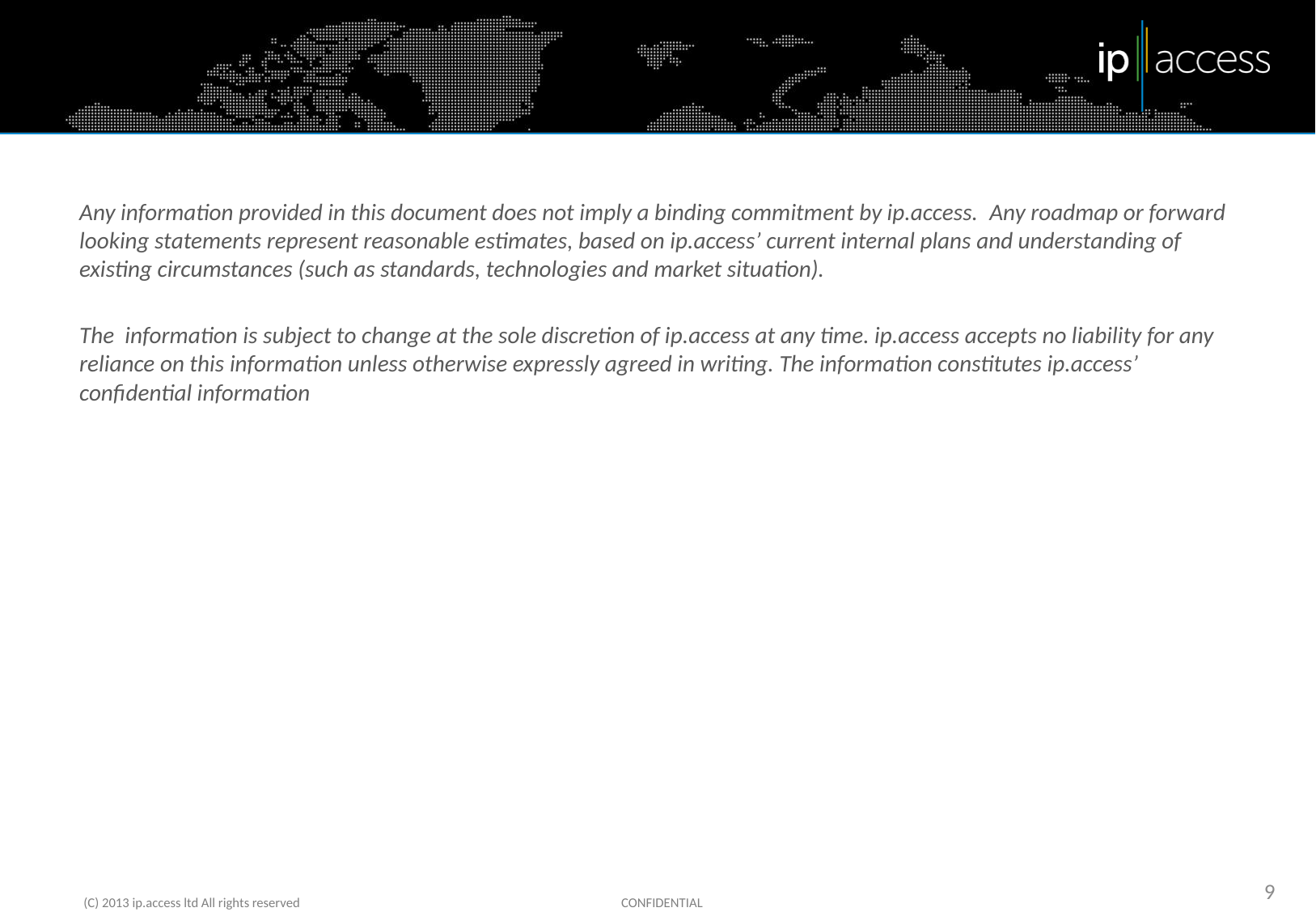

#
Any information provided in this document does not imply a binding commitment by ip.access.  Any roadmap or forward looking statements represent reasonable estimates, based on ip.access’ current internal plans and understanding of existing circumstances (such as standards, technologies and market situation).

The  information is subject to change at the sole discretion of ip.access at any time. ip.access accepts no liability for any reliance on this information unless otherwise expressly agreed in writing. The information constitutes ip.access’ confidential information

9
  (C) 2013 ip.access ltd All rights reserved                                                                                                          CONFIDENTIAL